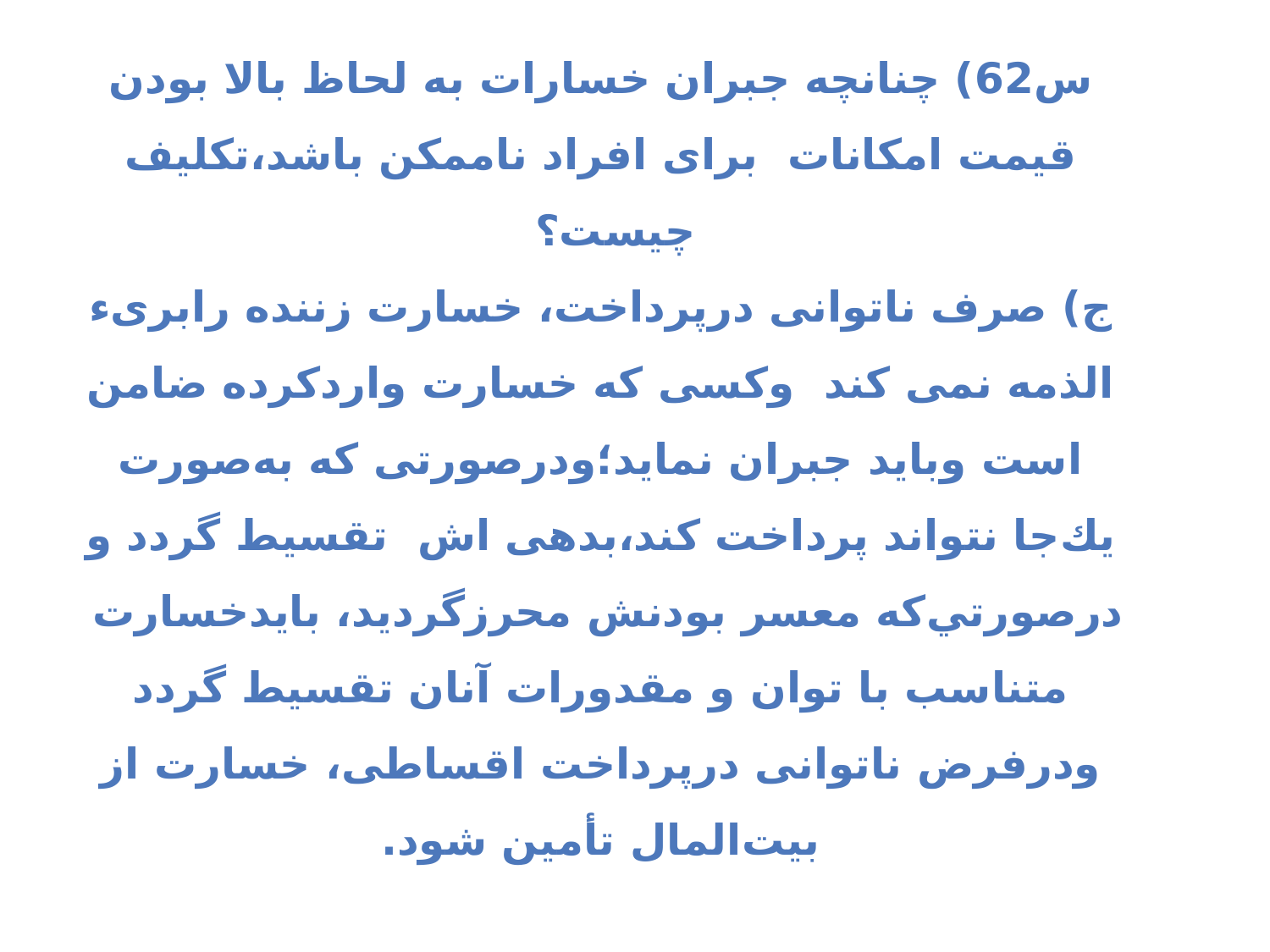

س62) چنانچه جبران خسارات به لحاظ بالا بودن قیمت امکانات  برای افراد ناممکن باشد،تکلیف چیست؟
ج) صرف ناتوانی درپرداخت، خسارت زننده رابریء الذمه نمی کند  وکسی که خسارت واردکرده ضامن است وباید جبران نماید؛ودرصورتی که به‌صورت يك‌جا نتواند پرداخت کند،بدهی اش  تقسيط گردد و درصورتي‌که معسر بودنش محرزگردید، بایدخسارت  متناسب با توان و مقدورات آنان تقسيط گردد ودرفرض ناتوانی درپرداخت اقساطی، خسارت از بيت‌المال تأمين شود.

س63) اگر سربازي به وسيله‌اي خسارت عمدي وارد ساخت و طبق نظر محاكم رسيدگي كننده مجرم شناخته شد؛ اما به سبب عسر و حرج، قدرت پرداخت خسارت را ندارد چه بايد كرد؟
ج) بستگي به حكم قاضي شرع دارد.
. (اجوبه،س1397.)